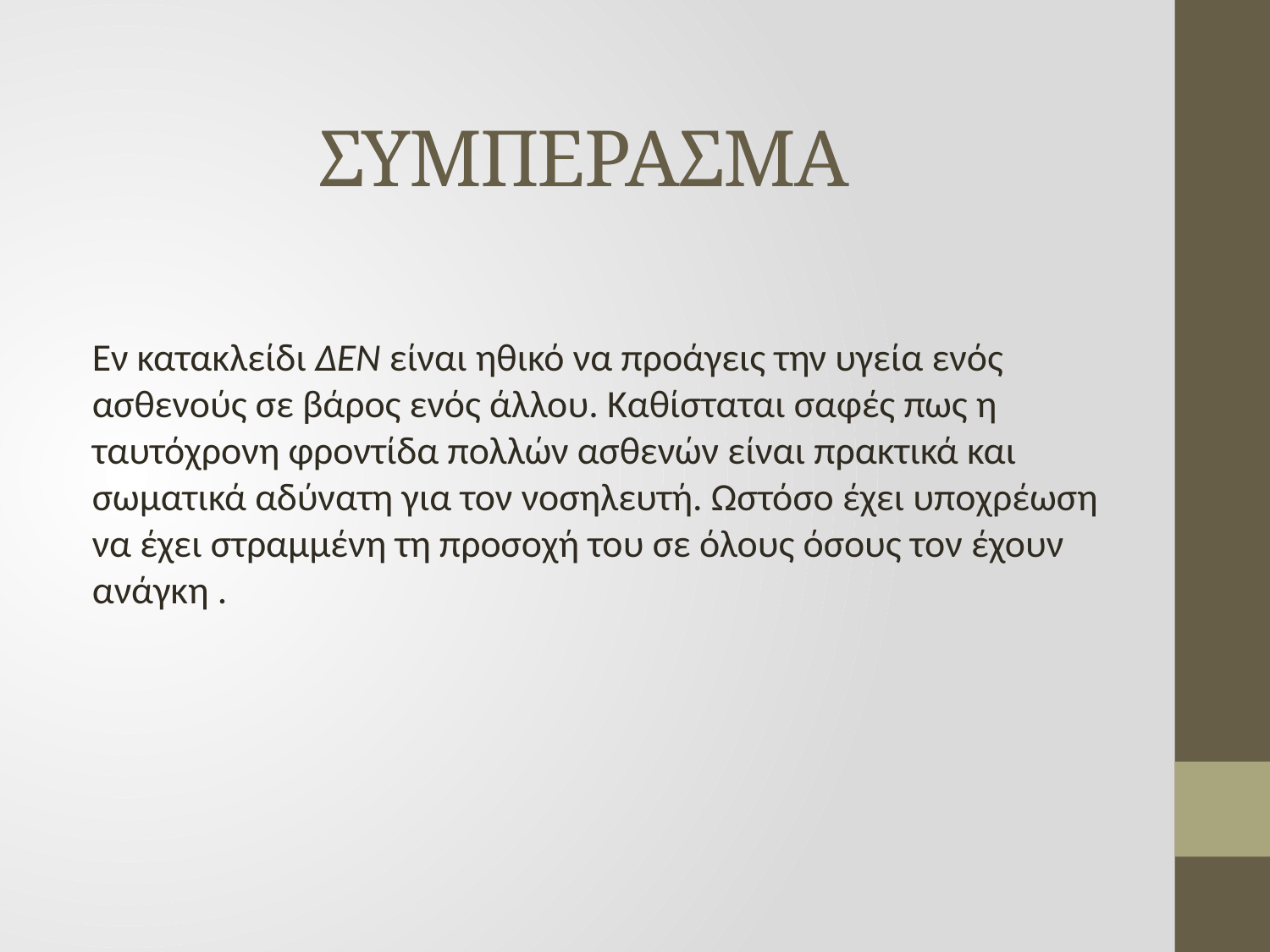

# ΣΥΜΠΕΡΑΣΜΑ
Εν κατακλείδι ΔΕΝ είναι ηθικό να προάγεις την υγεία ενός ασθενούς σε βάρος ενός άλλου. Καθίσταται σαφές πως η ταυτόχρονη φροντίδα πολλών ασθενών είναι πρακτικά και σωματικά αδύνατη για τον νοσηλευτή. Ωστόσο έχει υποχρέωση να έχει στραμμένη τη προσοχή του σε όλους όσους τον έχουν ανάγκη .